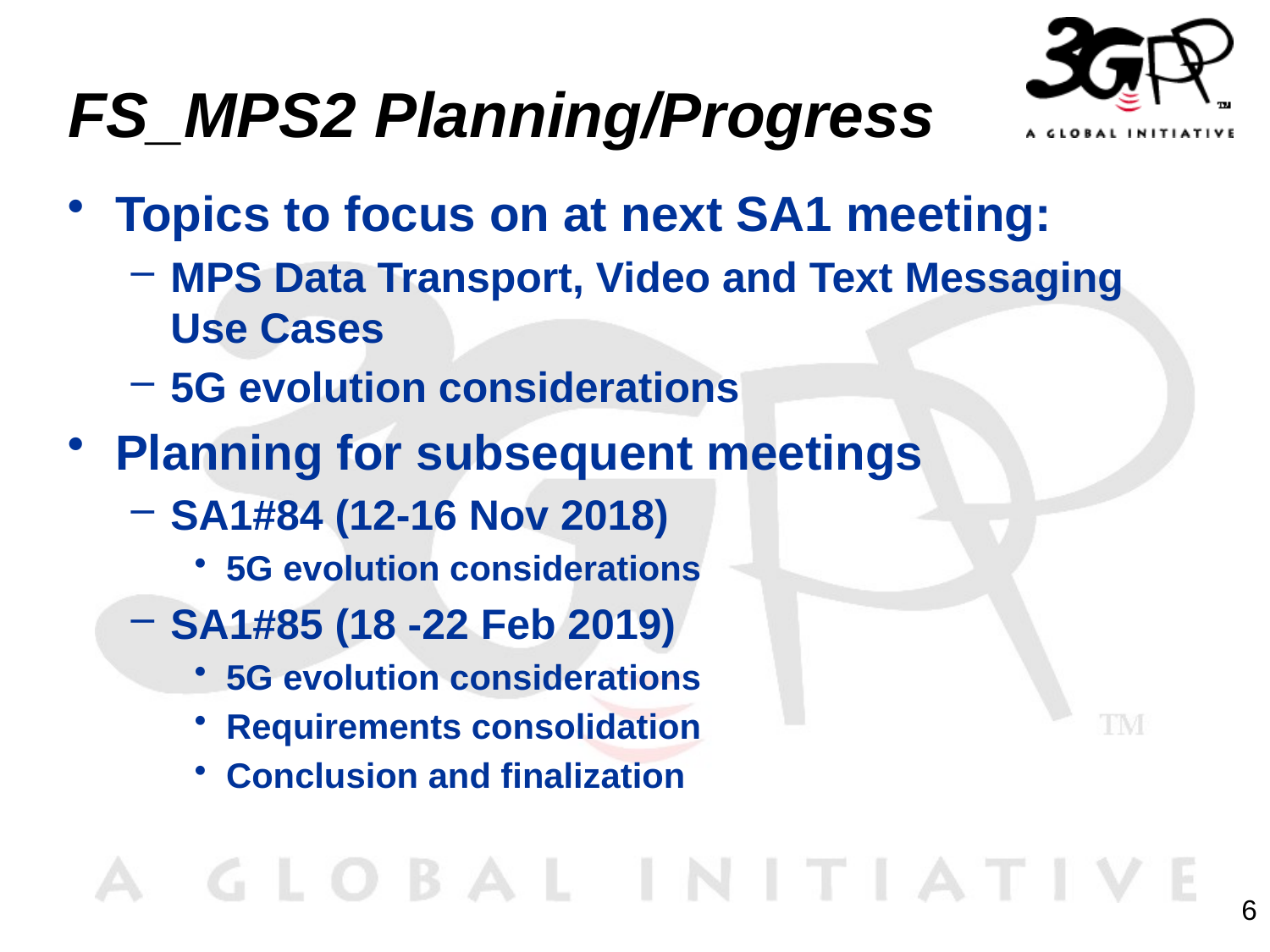

# FS_MPS2 Planning/Progress
Topics to focus on at next SA1 meeting:
MPS Data Transport, Video and Text Messaging Use Cases
5G evolution considerations
Planning for subsequent meetings
SA1#84 (12-16 Nov 2018)
5G evolution considerations
SA1#85 (18 -22 Feb 2019)
5G evolution considerations
Requirements consolidation
Conclusion and finalization

6